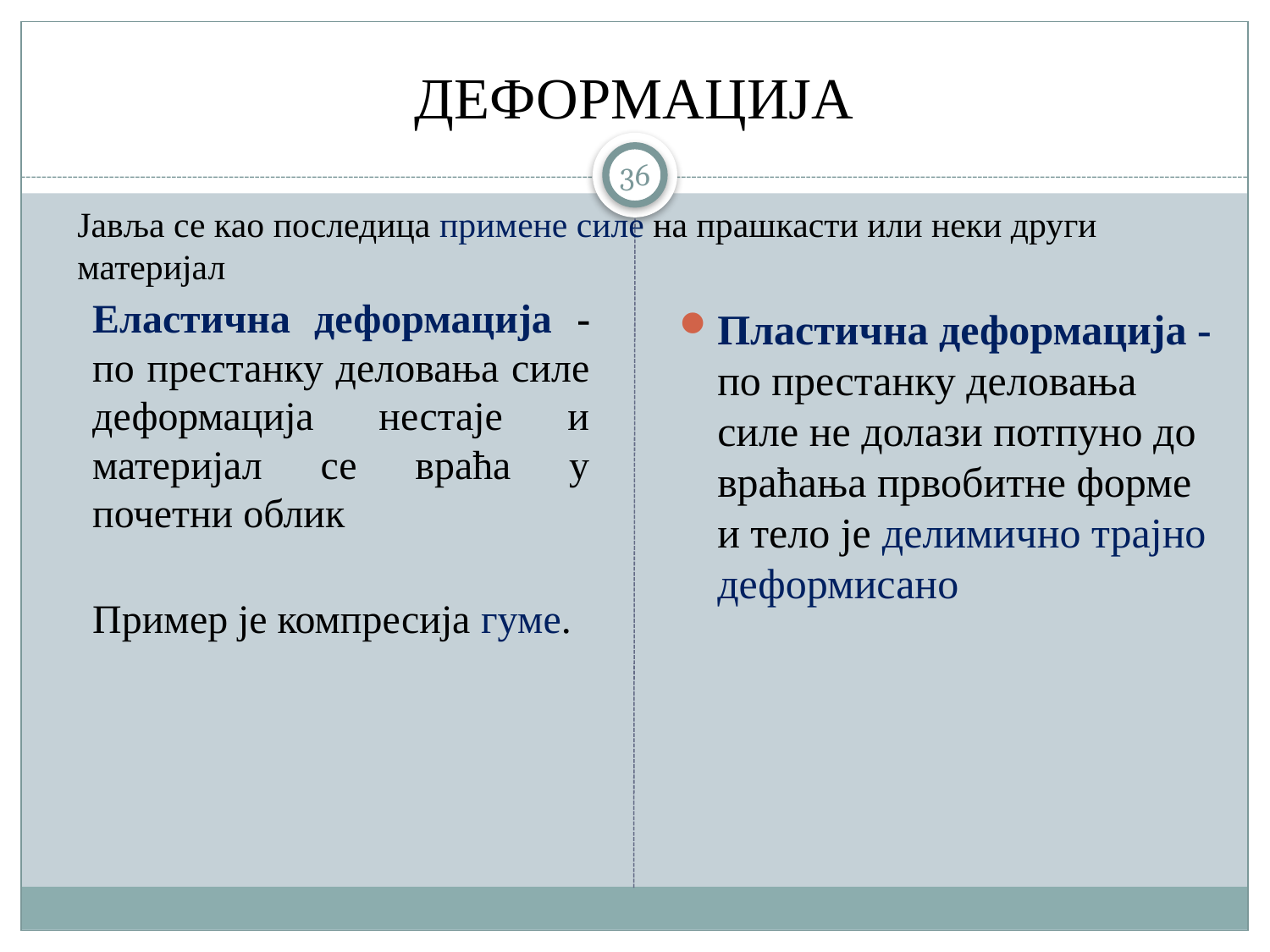

# ДЕФОРМАЦИЈА
36
Јавља се као последица примене силе на прашкасти или неки други материјал
	Еластична деформација - по престанку деловања силе деформација нестаје и материјал се враћа у почетни облик
Пример је компресија гуме.
Пластична деформација - по престанку деловања силе не долази потпуно до враћања првобитне форме и тело је делимично трајно деформисано